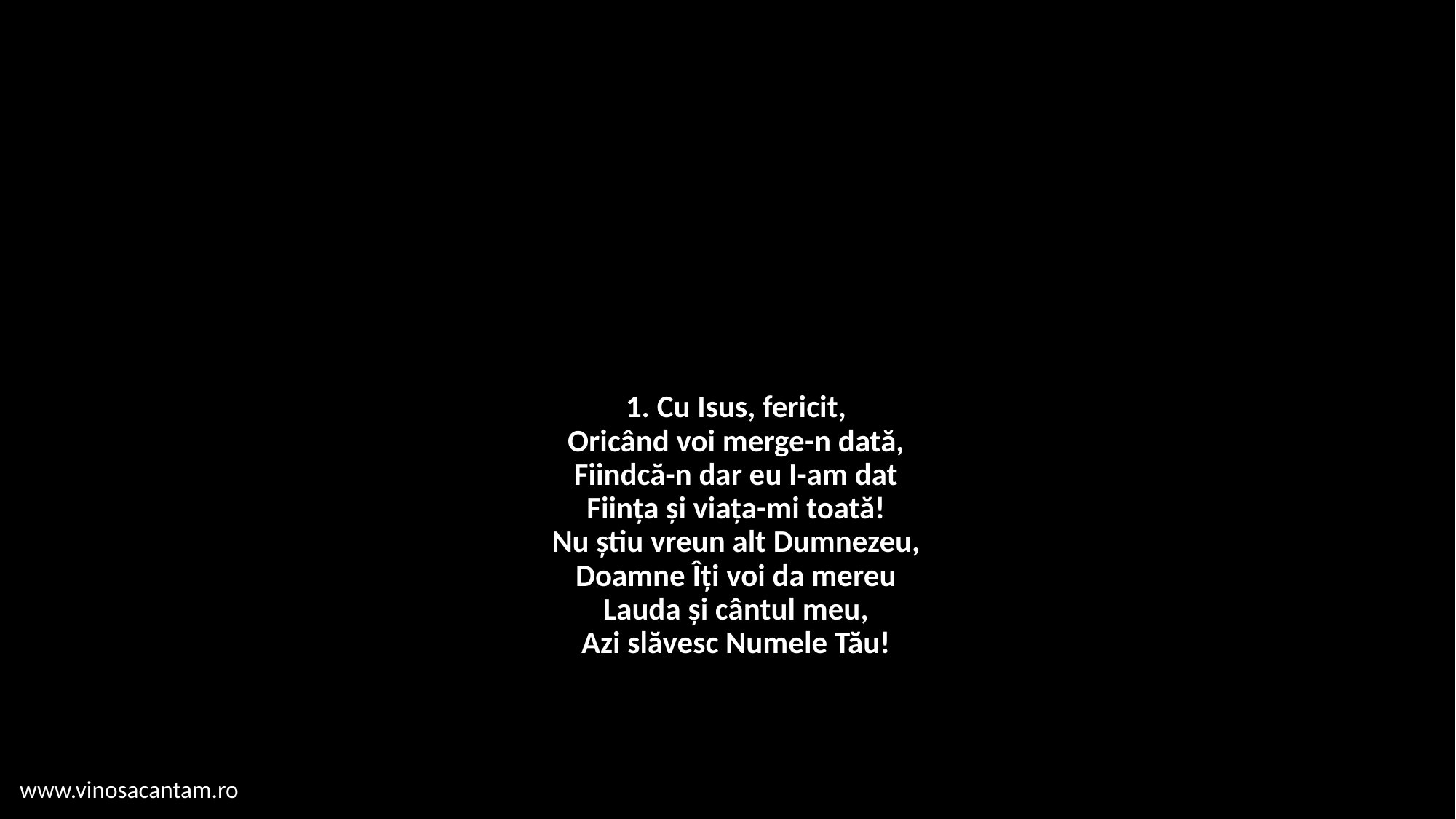

# 1. Cu Isus, fericit, Oricând voi merge-n dată, Fiindcă-n dar eu I-am dat Ființa și viața-mi toată! Nu știu vreun alt Dumnezeu, Doamne Îți voi da mereu Lauda și cântul meu, Azi slăvesc Numele Tău!
www.vinosacantam.ro